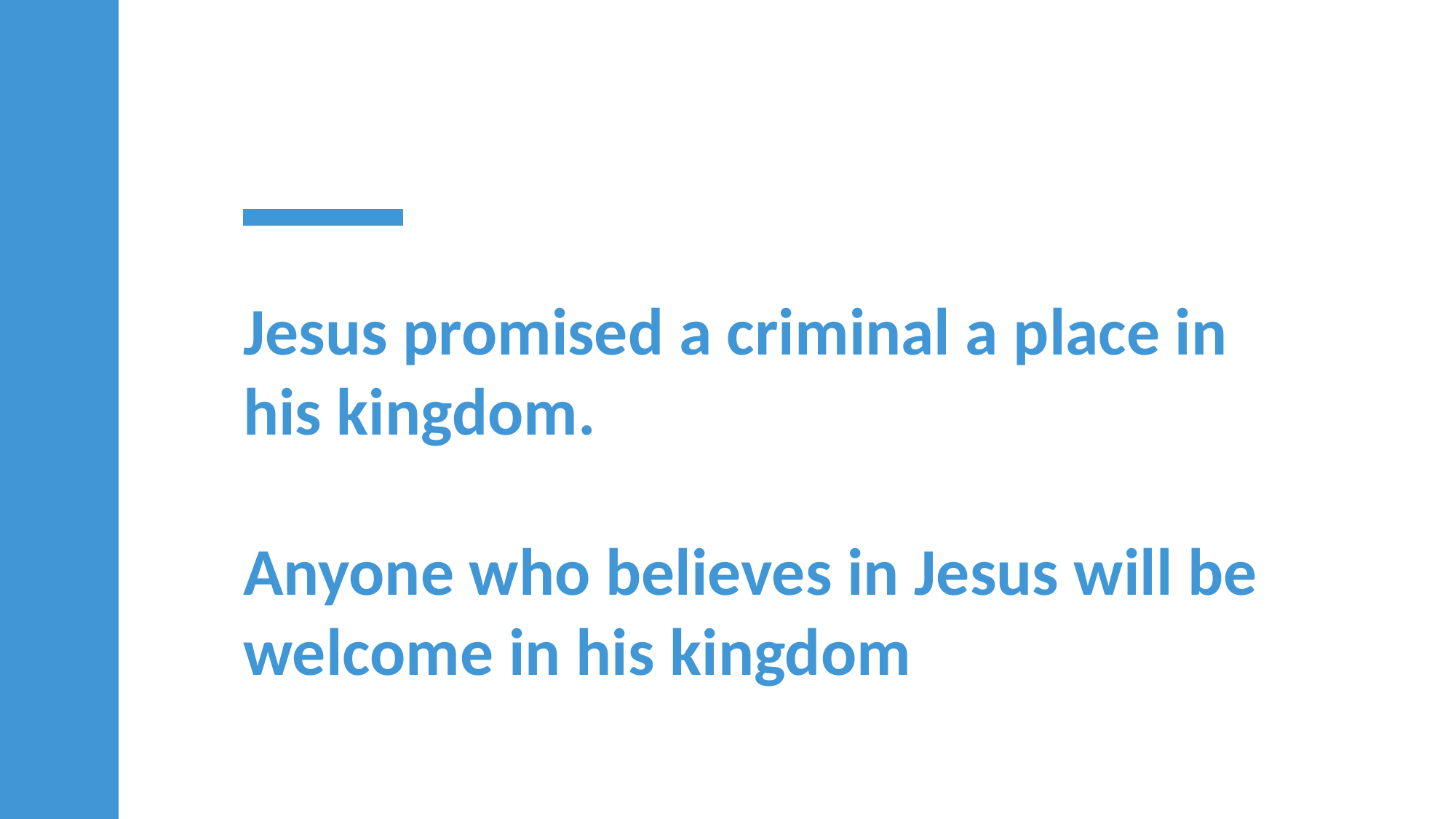

Jesus promised a criminal a place in his kingdom.

Anyone who believes in Jesus will be welcome in his kingdom